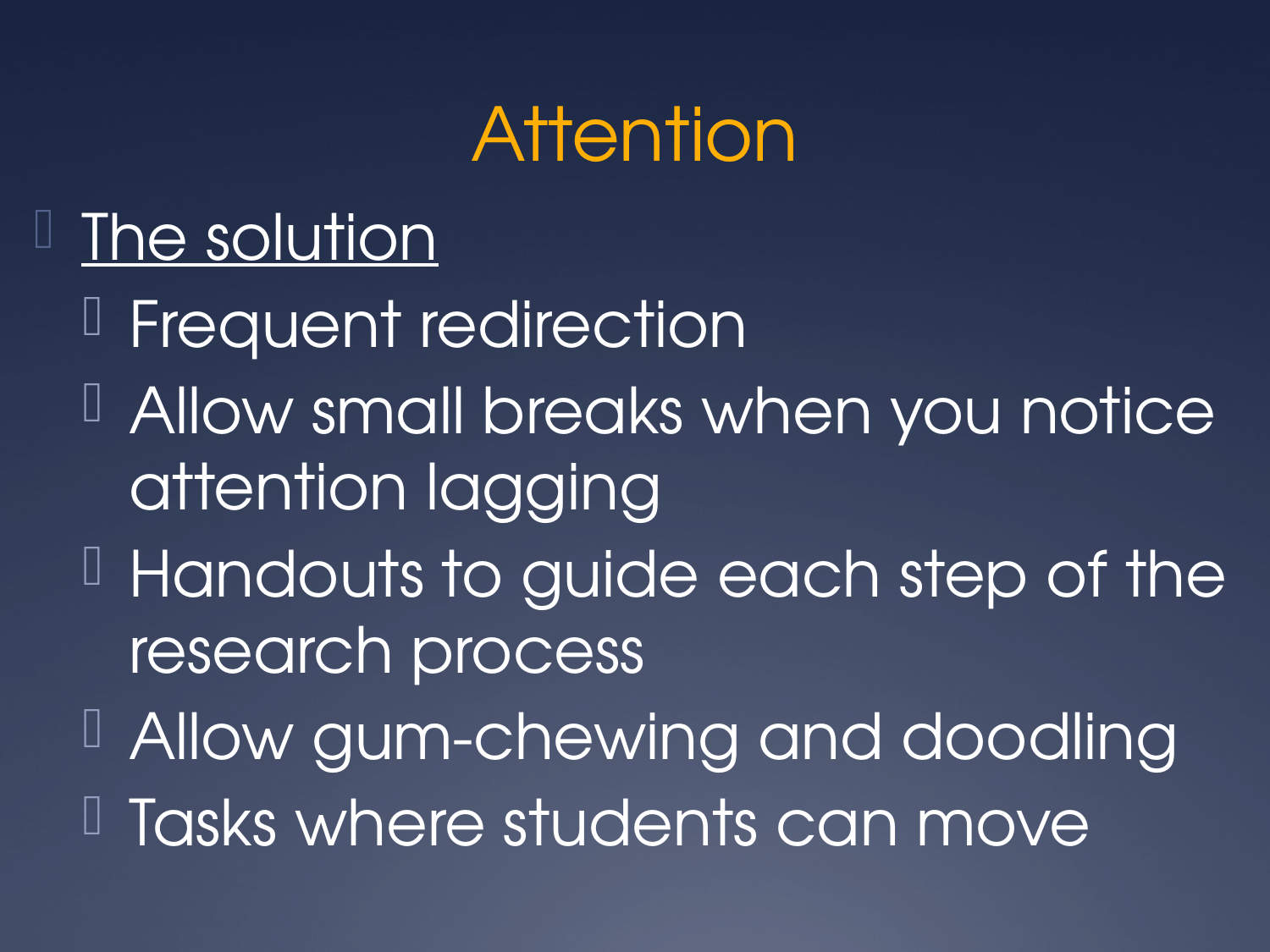

# Attention
The solution
Frequent redirection
Allow small breaks when you notice attention lagging
Handouts to guide each step of the research process
Allow gum-chewing and doodling
Tasks where students can move